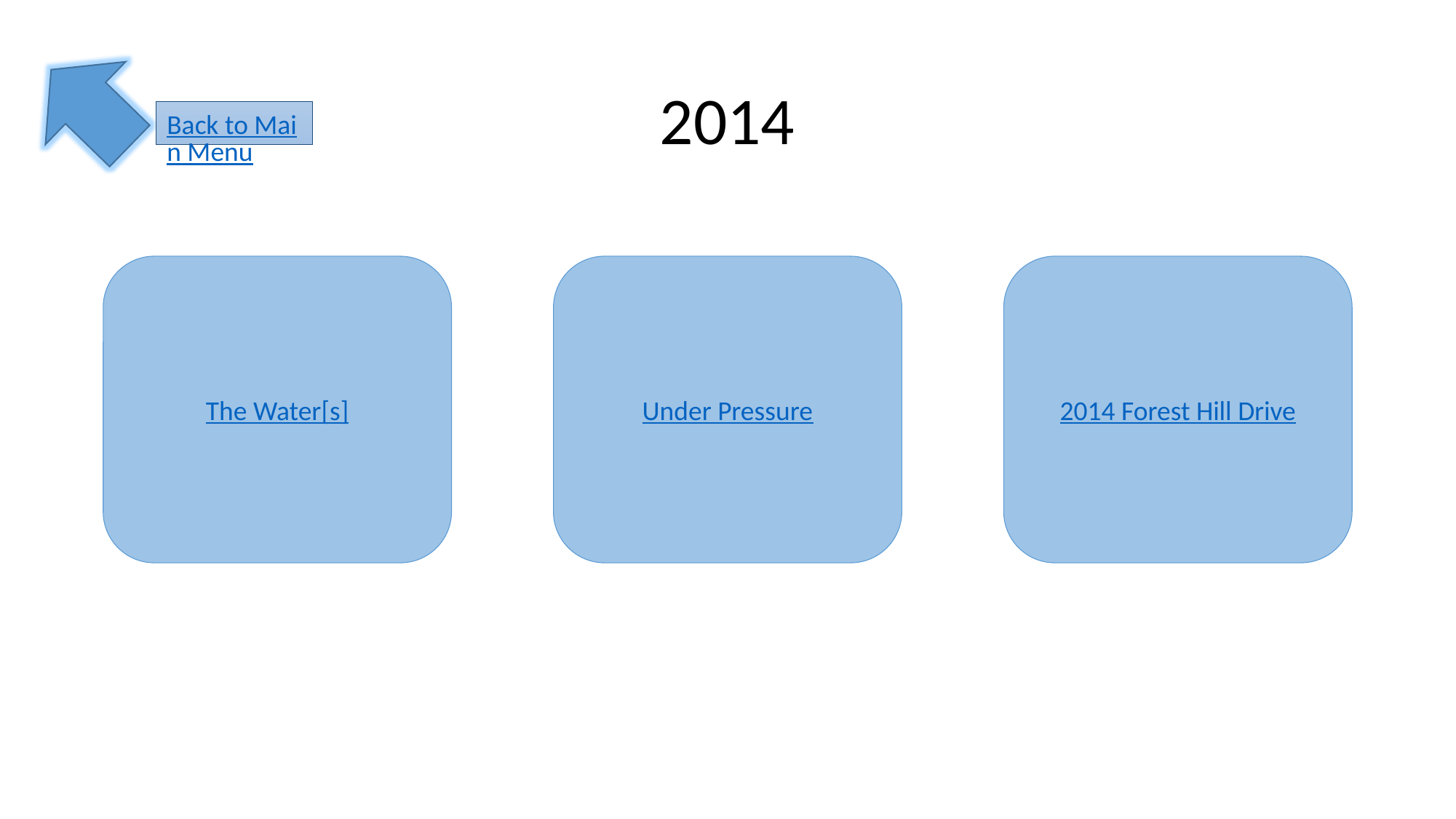

# 2014

Back to Main Menu
The Water[s]
Under Pressure
2014 Forest Hill Drive